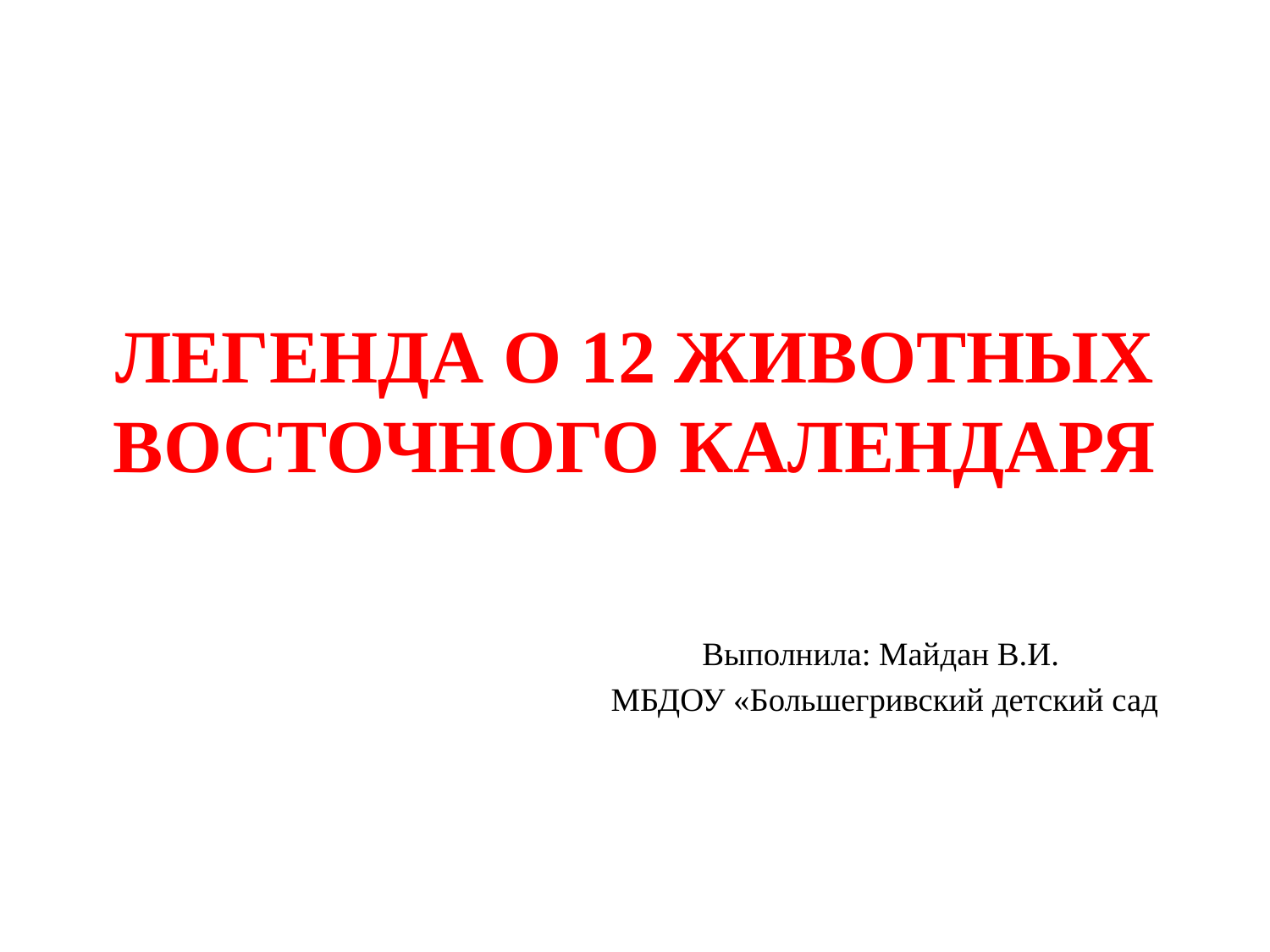

# ЛЕГЕНДА О 12 ЖИВОТНЫХ ВОСТОЧНОГО КАЛЕНДАРЯ
Выполнила: Майдан В.И.
МБДОУ «Большегривский детский сад